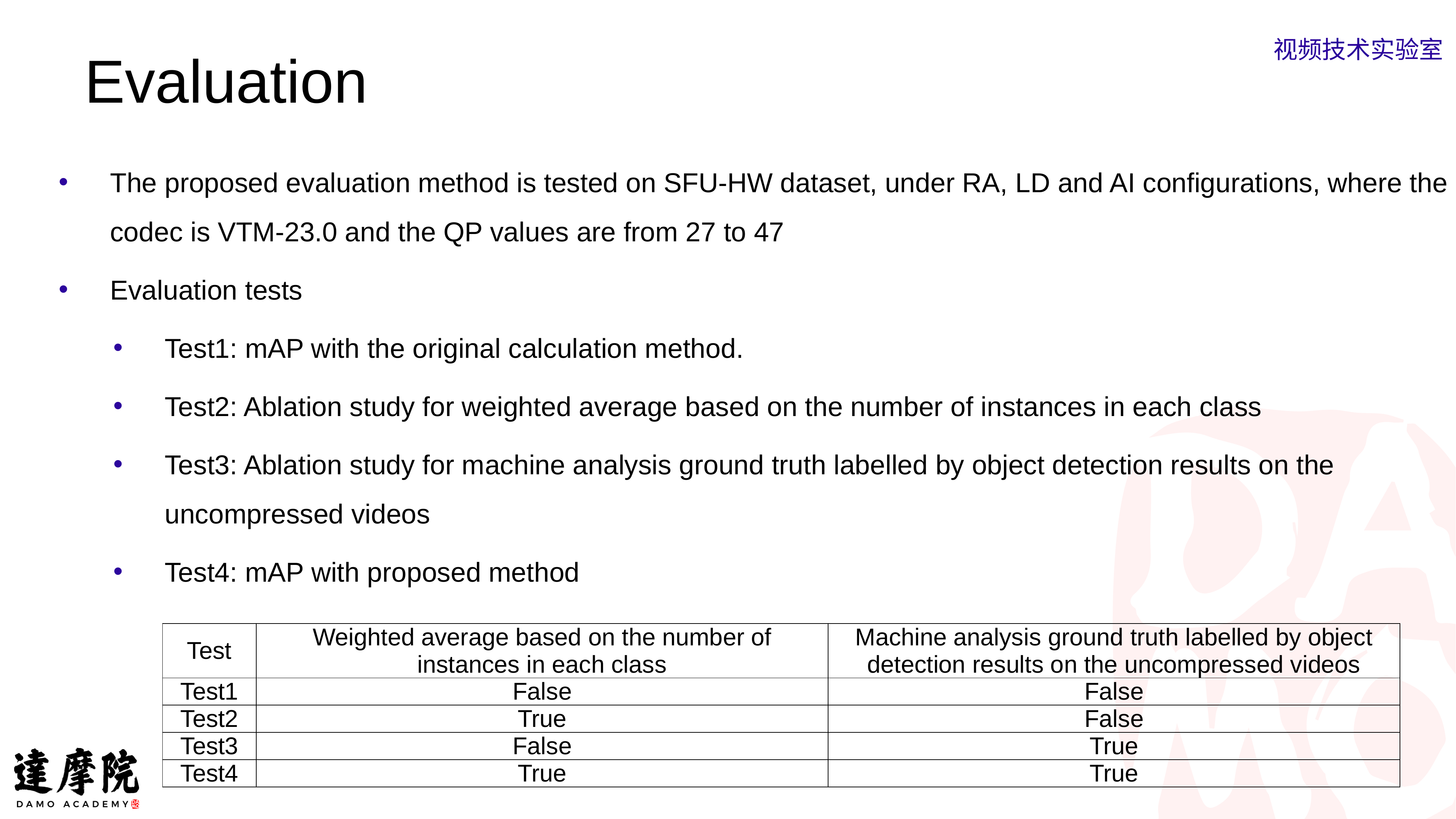

Evaluation
The proposed evaluation method is tested on SFU-HW dataset, under RA, LD and AI configurations, where the codec is VTM-23.0 and the QP values are from 27 to 47
Evaluation tests
Test1: mAP with the original calculation method.
Test2: Ablation study for weighted average based on the number of instances in each class
Test3: Ablation study for machine analysis ground truth labelled by object detection results on the uncompressed videos
Test4: mAP with proposed method

| Test | Weighted average based on the number of instances in each class | Machine analysis ground truth labelled by object detection results on the uncompressed videos |
| --- | --- | --- |
| Test1 | False | False |
| Test2 | True | False |
| Test3 | False | True |
| Test4 | True | True |